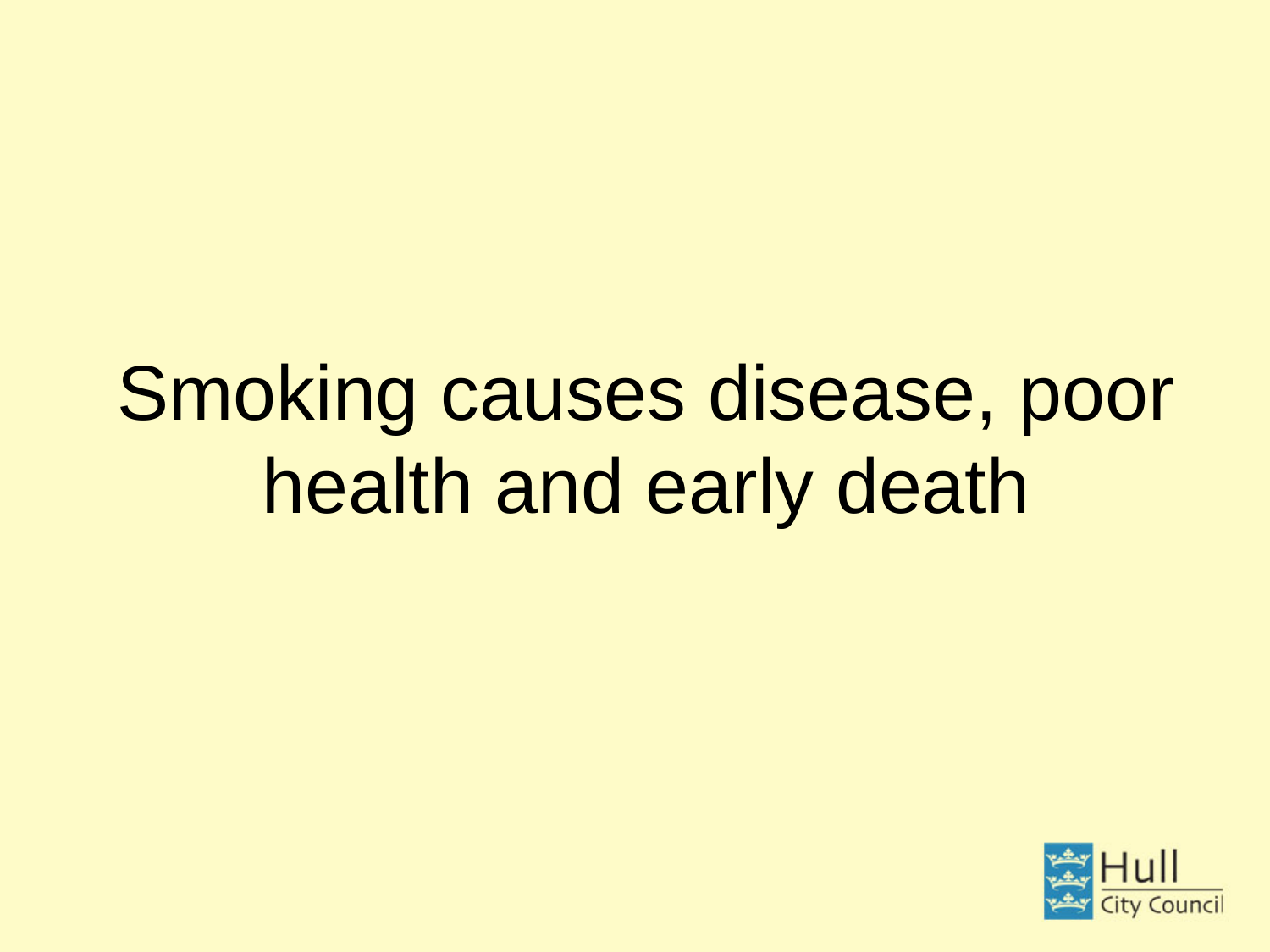

# Smoking causes disease, poor health and early death